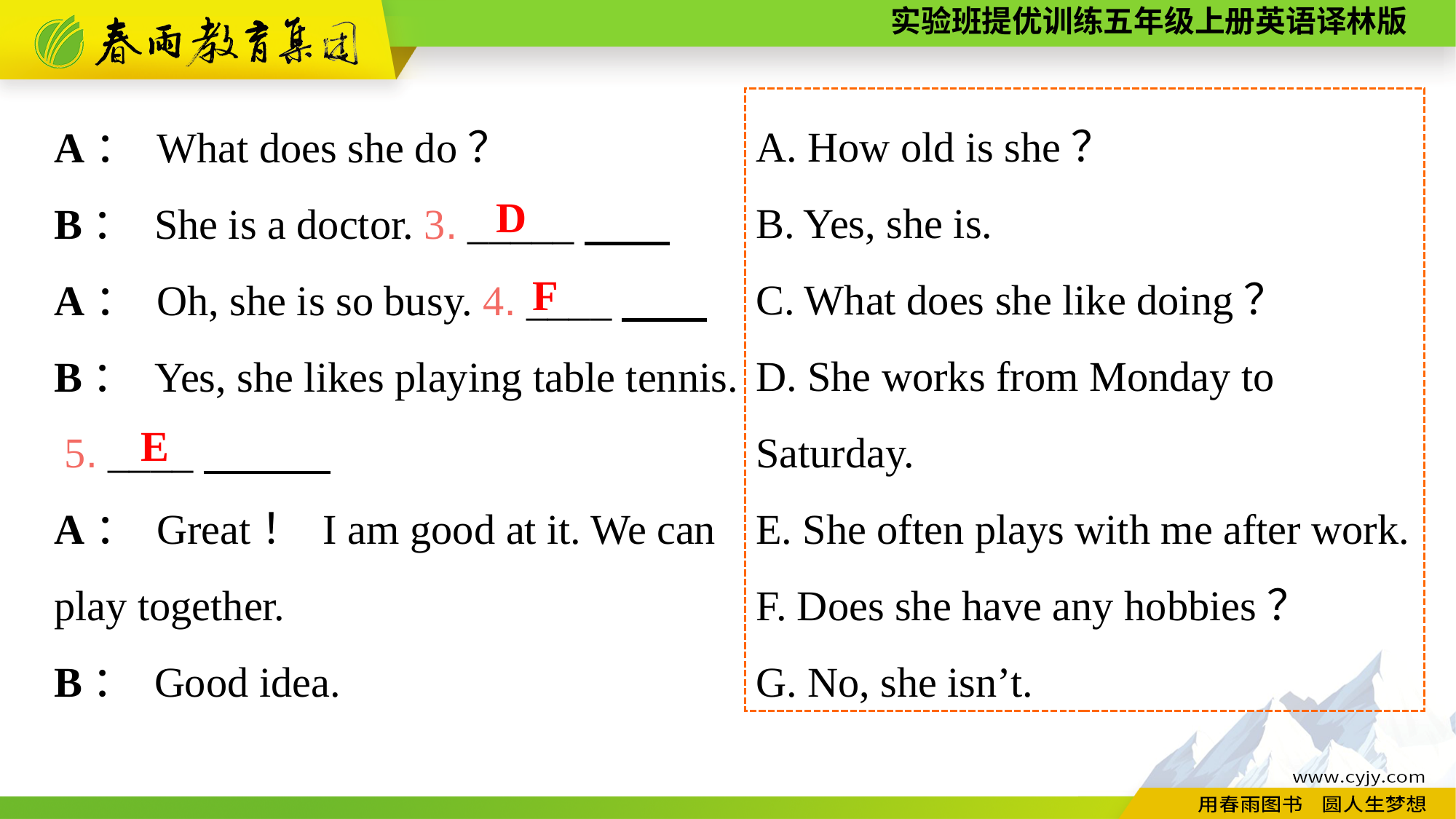

A. How old is she？
B. Yes, she is.
C. What does she like doing？
D. She works from Monday to Saturday.
E. She often plays with me after work.
F. Does she have any hobbies？
G. No, she isn’t.
A： What does she do？
B： She is a doctor. 3. _____
A： Oh, she is so busy. 4. ____
B： Yes, she likes playing table tennis.
 5. ____
A： Great！ I am good at it. We can
play together.
B： Good idea.
D
F
E